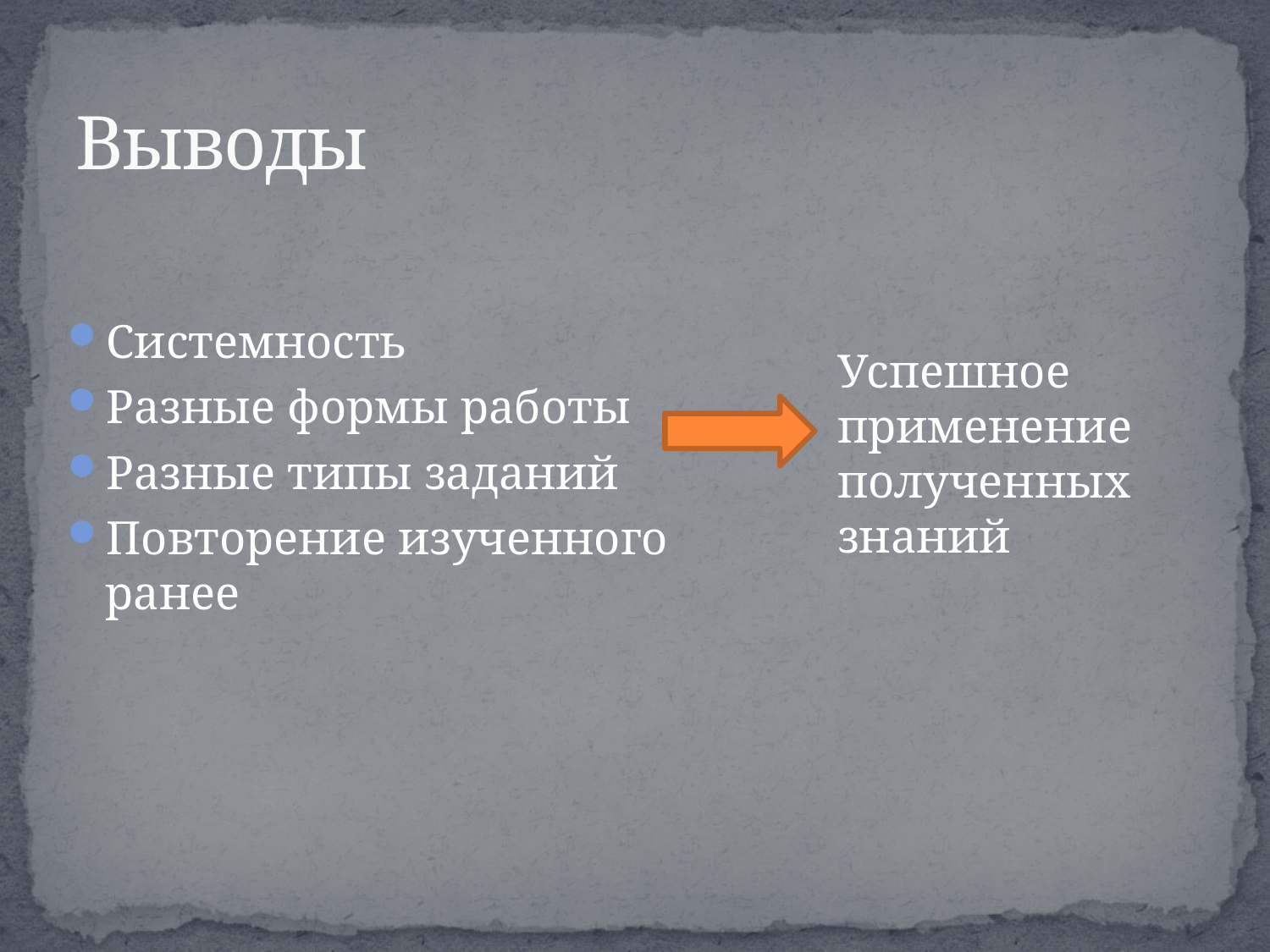

# Выводы
Системность
Разные формы работы
Разные типы заданий
Повторение изученного ранее
Успешное применение полученных знаний